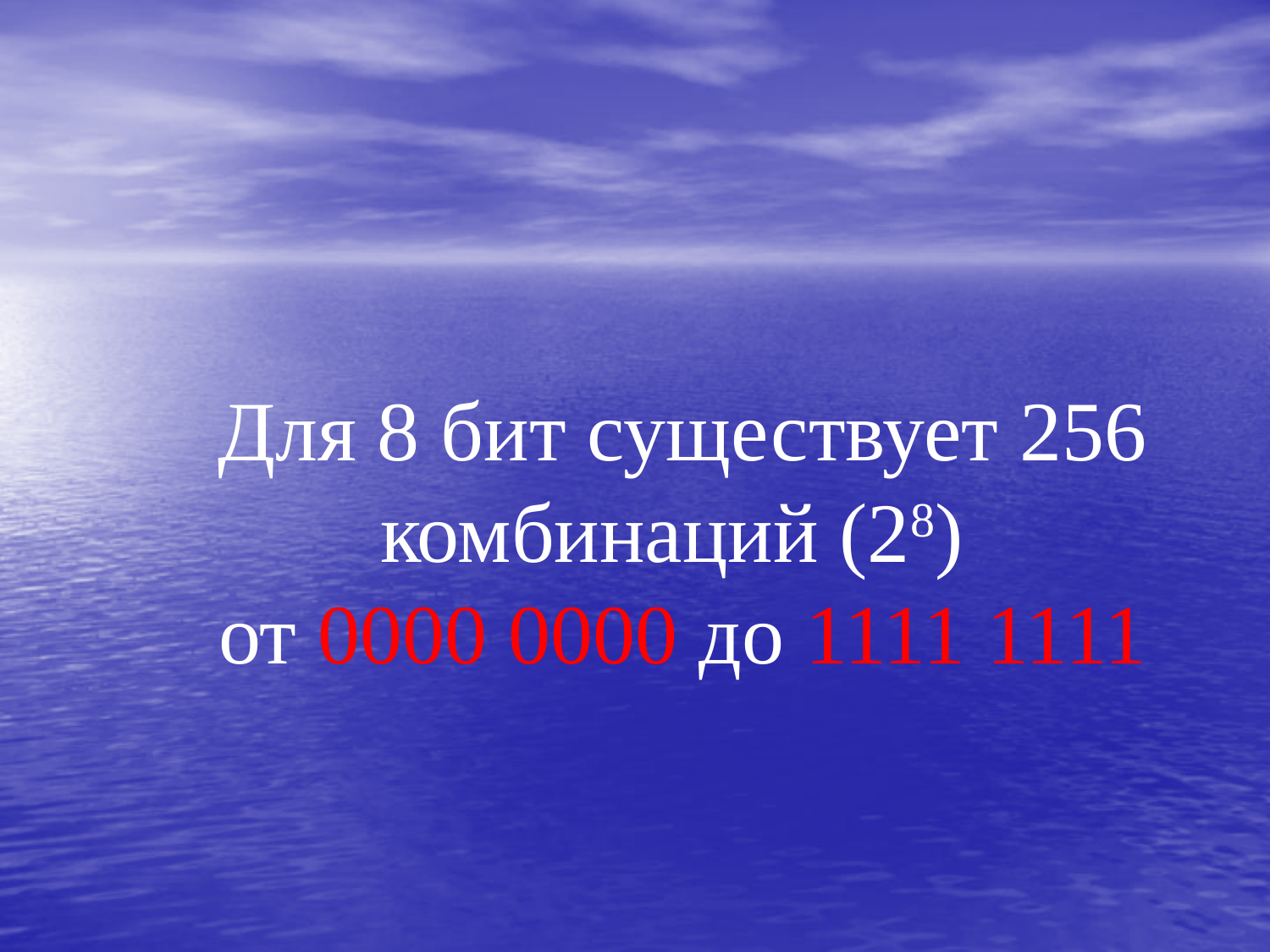

Для 8 бит существует 256 комбинаций (28)
от 0000 0000 до 1111 1111